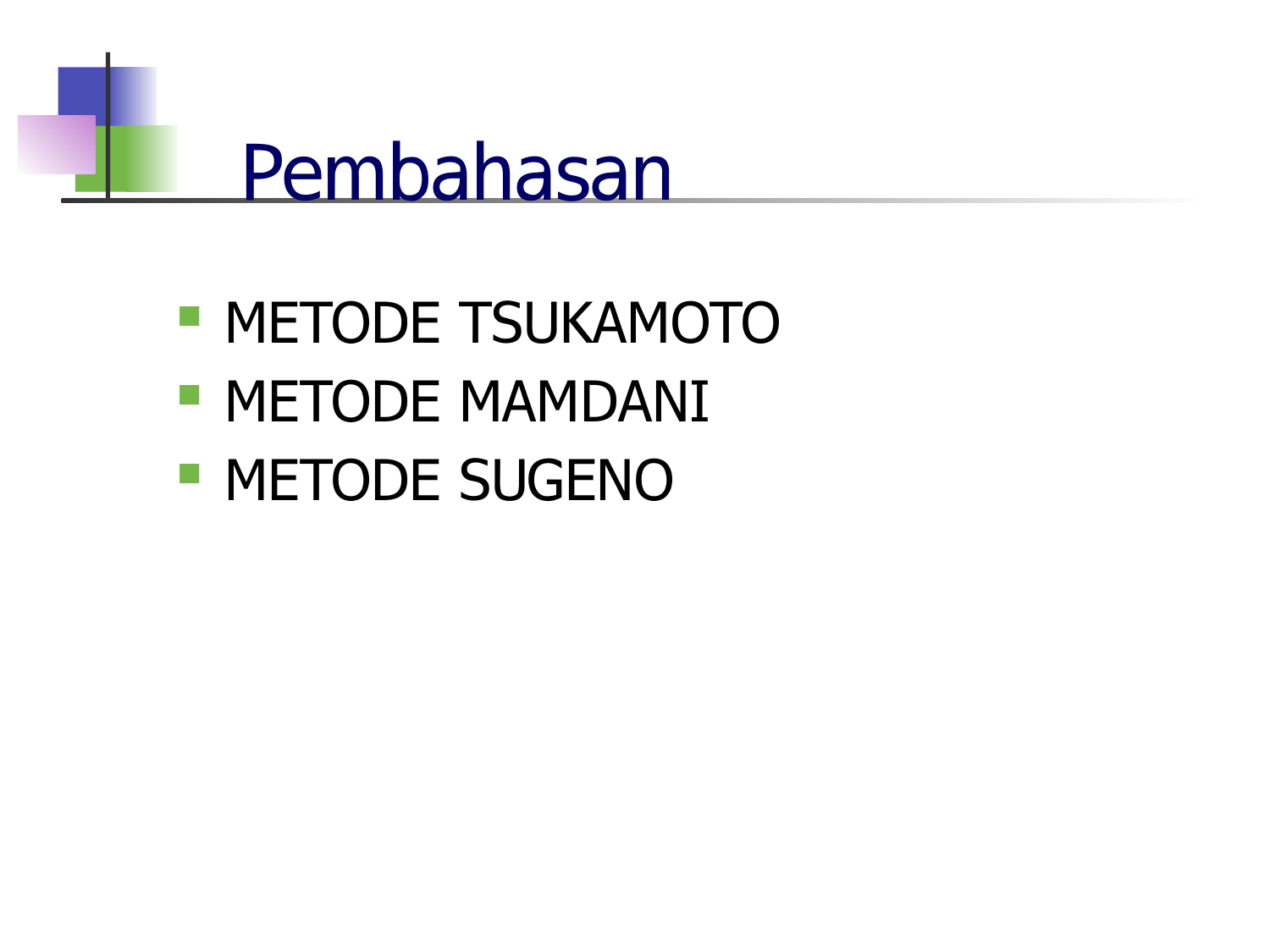

# Pembahasan
METODE TSUKAMOTO
METODE MAMDANI
METODE SUGENO